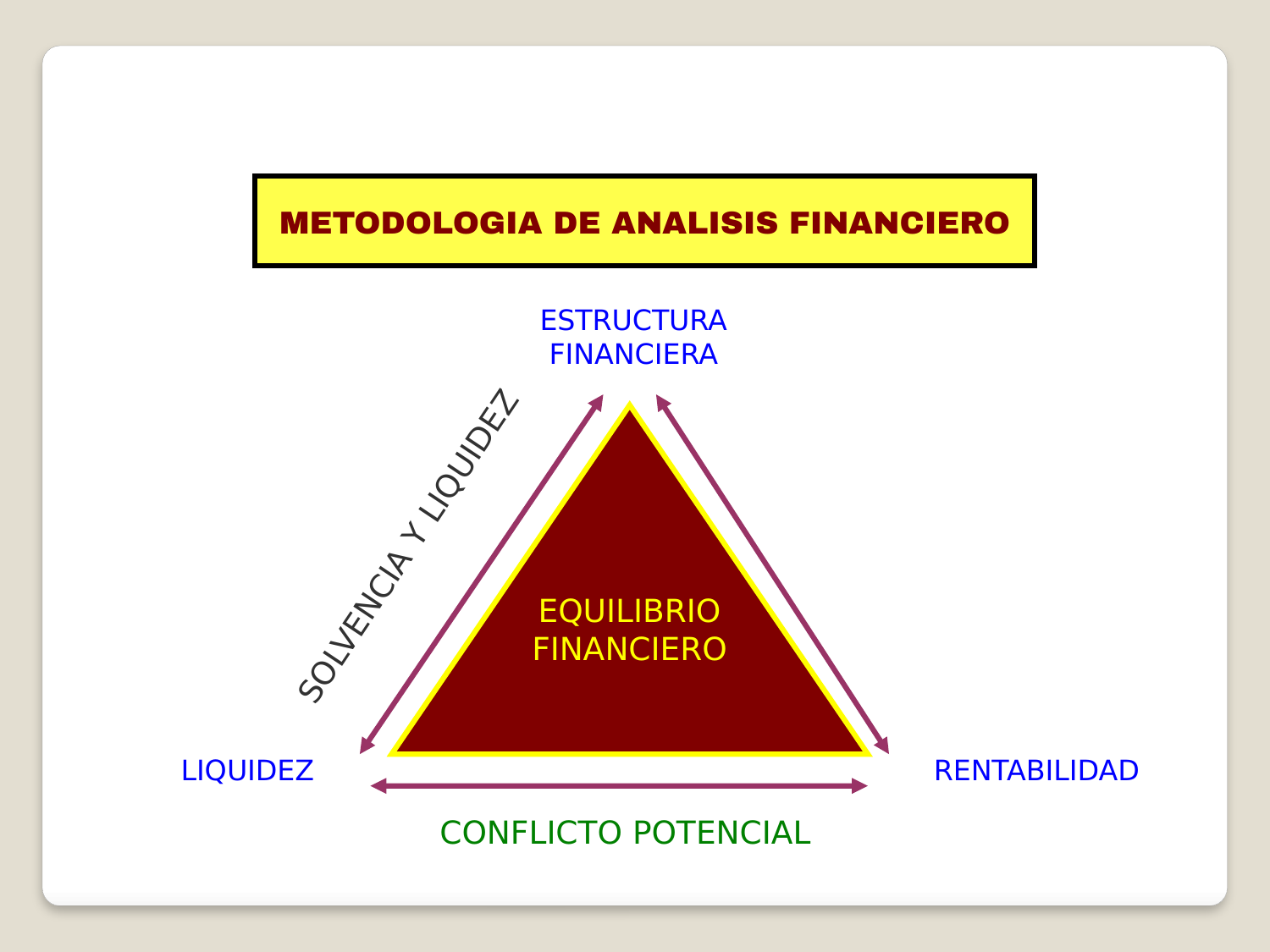

METODOLOGIA DE ANALISIS FINANCIERO
ESTRUCTURA
FINANCIERA

EQUILIBRIO
FINANCIERO

SOLVENCIA Y LIQUIDEZ
LIQUIDEZ
RENTABILIDAD

CONFLICTO POTENCIAL